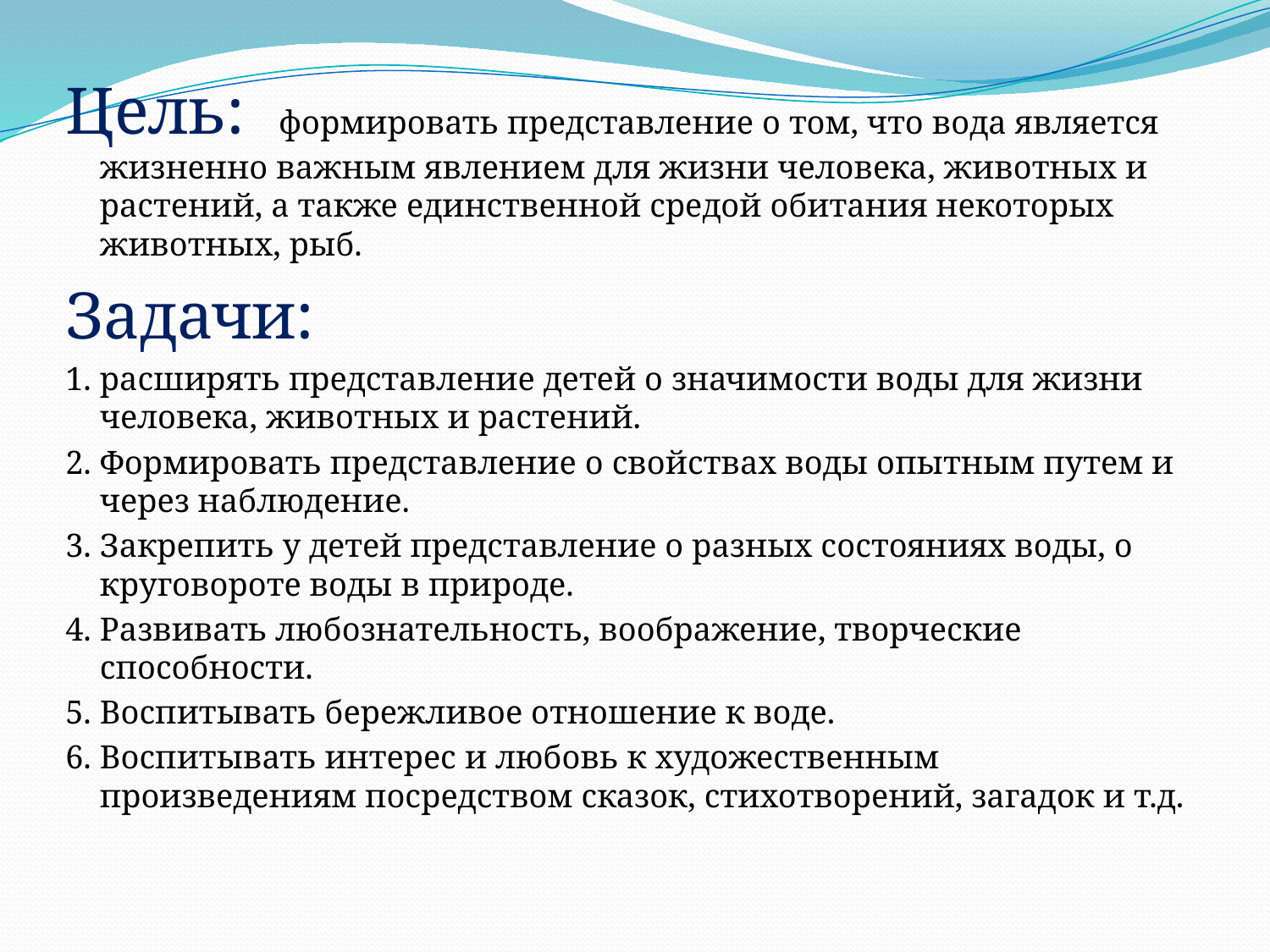

Цель:  формировать представление о том, что вода является жизненно важным явлением для жизни человека, животных и растений, а также единственной средой обитания некоторых животных, рыб.
Задачи:
1. расширять представление детей о значимости воды для жизни человека, животных и растений.
2. Формировать представление о свойствах воды опытным путем и через наблюдение.
3. Закрепить у детей представление о разных состояниях воды, о круговороте воды в природе.
4. Развивать любознательность, воображение, творческие способности.
5. Воспитывать бережливое отношение к воде.
6. Воспитывать интерес и любовь к художественным произведениям посредством сказок, стихотворений, загадок и т.д.